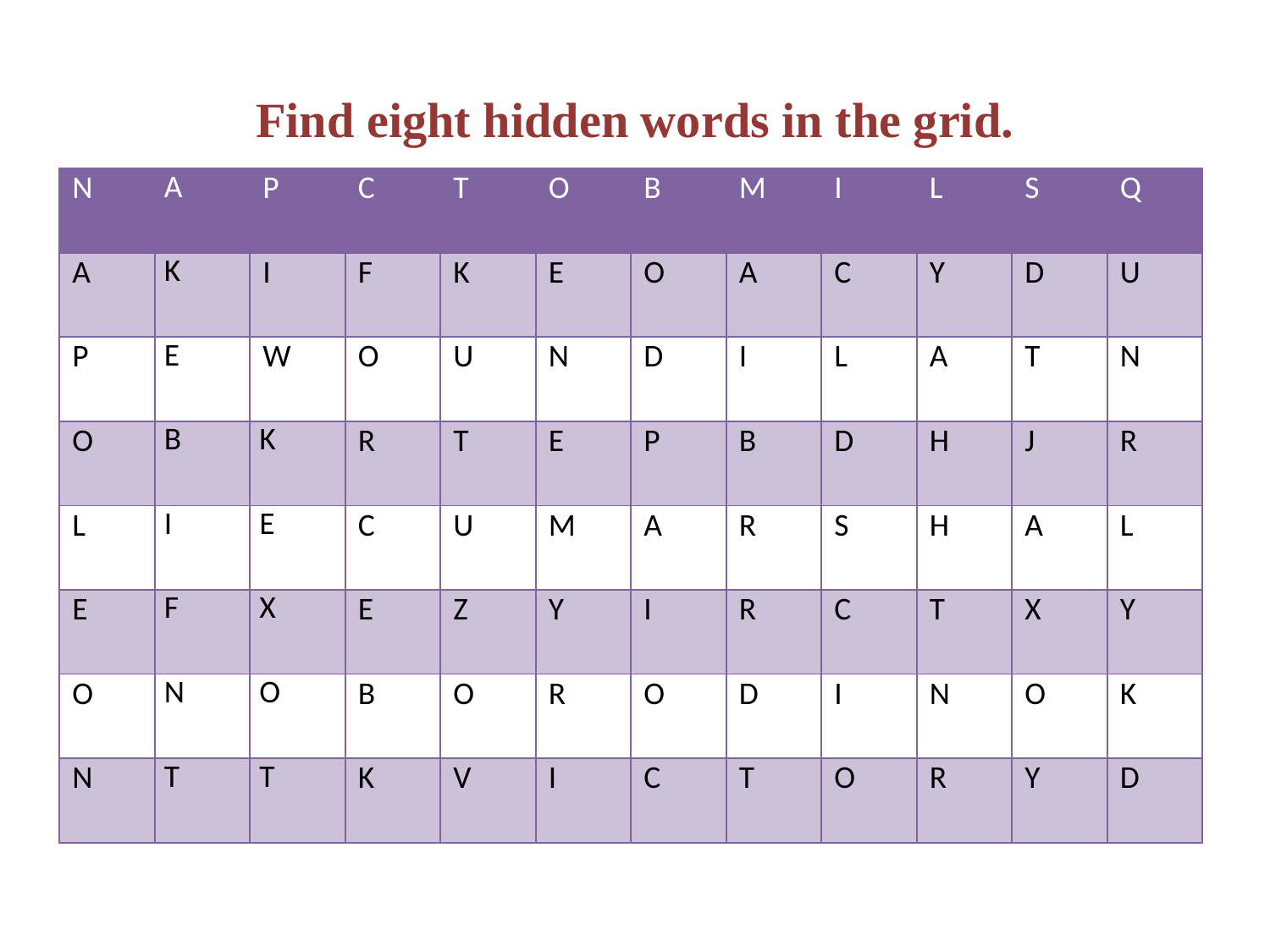

# Find eight hidden words in the grid.
| N | A | P | C | T | O | B | M | I | L | S | Q |
| --- | --- | --- | --- | --- | --- | --- | --- | --- | --- | --- | --- |
| A | K | I | F | K | E | O | A | C | Y | D | U |
| P | E | W | O | U | N | D | I | L | A | T | N |
| O | B | K | R | T | E | P | B | D | H | J | R |
| L | I | E | C | U | M | A | R | S | H | A | L |
| E | F | X | E | Z | Y | I | R | C | T | X | Y |
| O | N | O | B | O | R | O | D | I | N | O | K |
| N | T | T | K | V | I | C | T | O | R | Y | D |